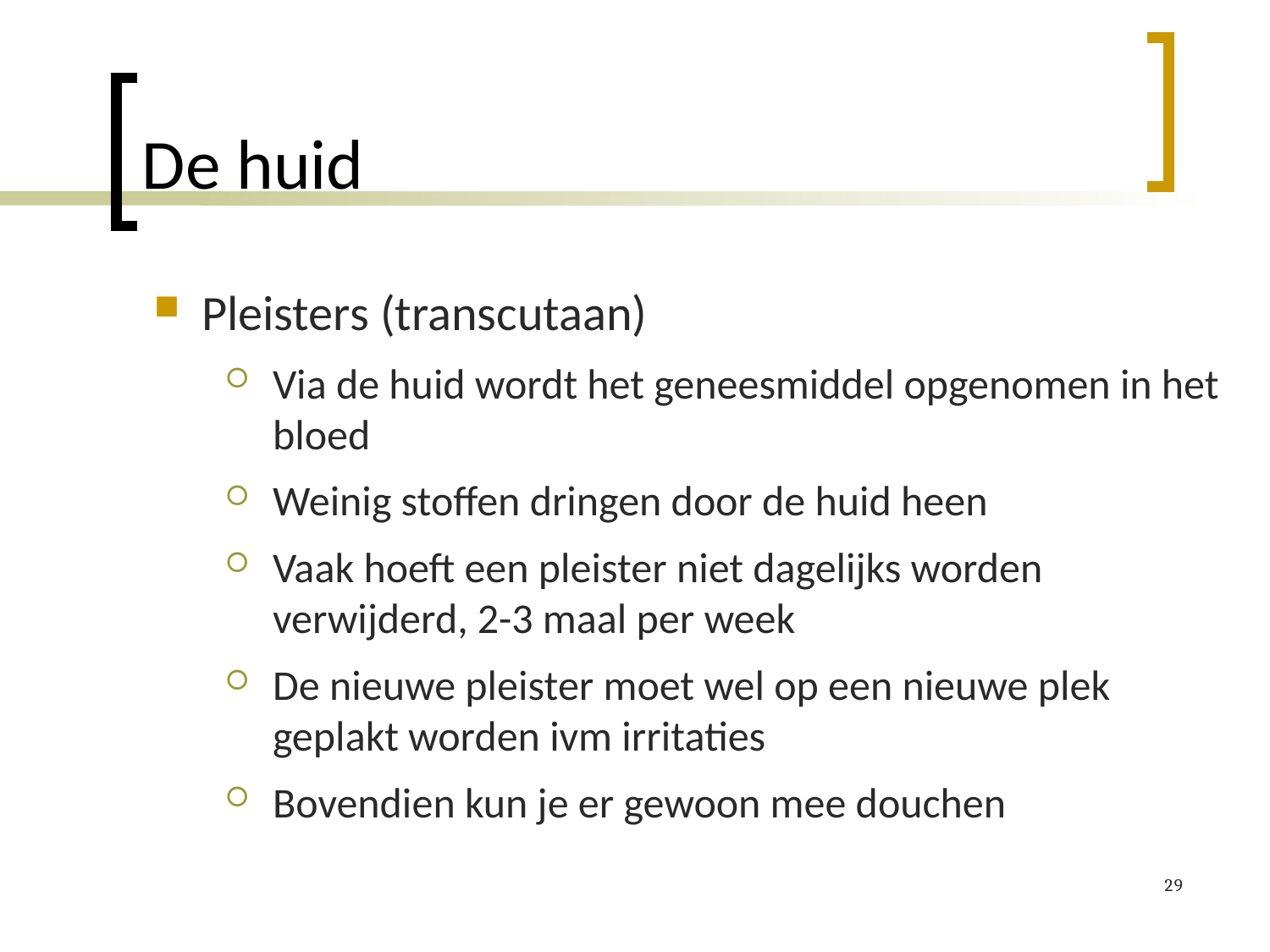

# De huid
Pleisters (transcutaan)
Via de huid wordt het geneesmiddel opgenomen in het bloed
Weinig stoffen dringen door de huid heen
Vaak hoeft een pleister niet dagelijks worden verwijderd, 2-3 maal per week
De nieuwe pleister moet wel op een nieuwe plek geplakt worden ivm irritaties
Bovendien kun je er gewoon mee douchen

29